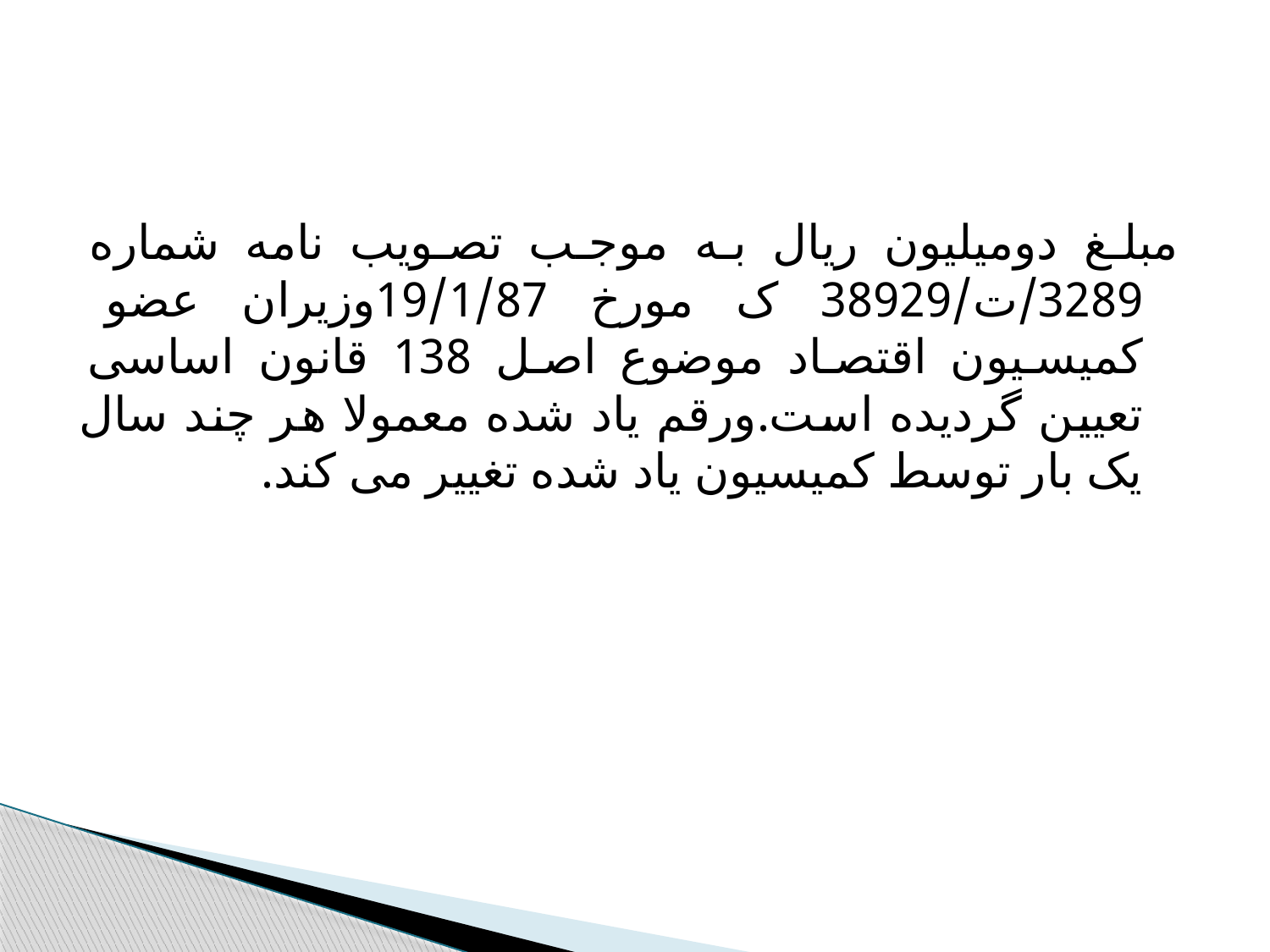

مبلغ دومیلیون ریال به موجب تصویب نامه شماره 3289/ت/38929 ک مورخ 19/1/87وزیران عضو کمیسیون اقتصاد موضوع اصل 138 قانون اساسی تعیین گردیده است.ورقم یاد شده معمولا هر چند سال یک بار توسط کمیسیون یاد شده تغییر می کند.